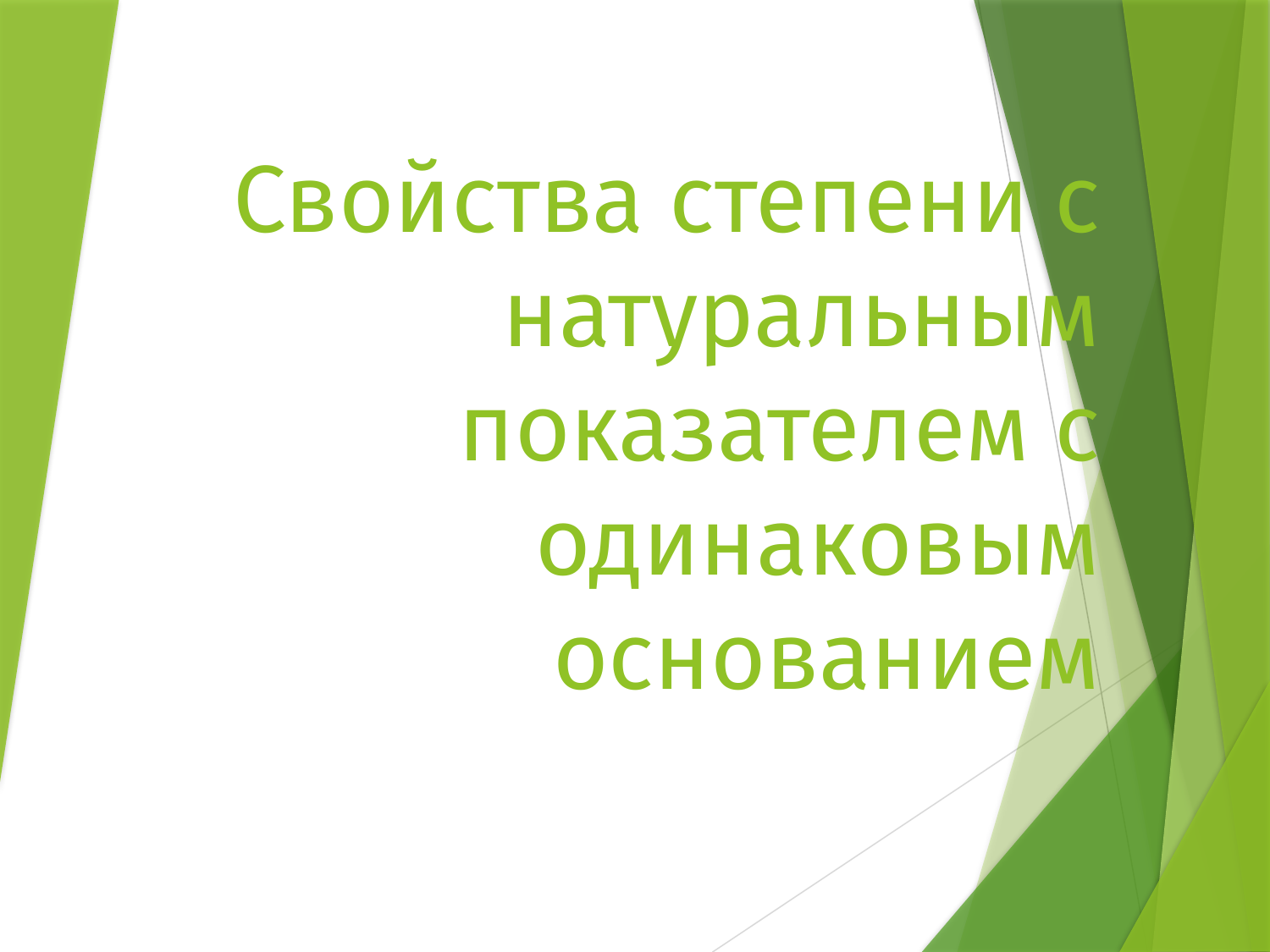

# Свойства степени с натуральным показателем с одинаковым основанием